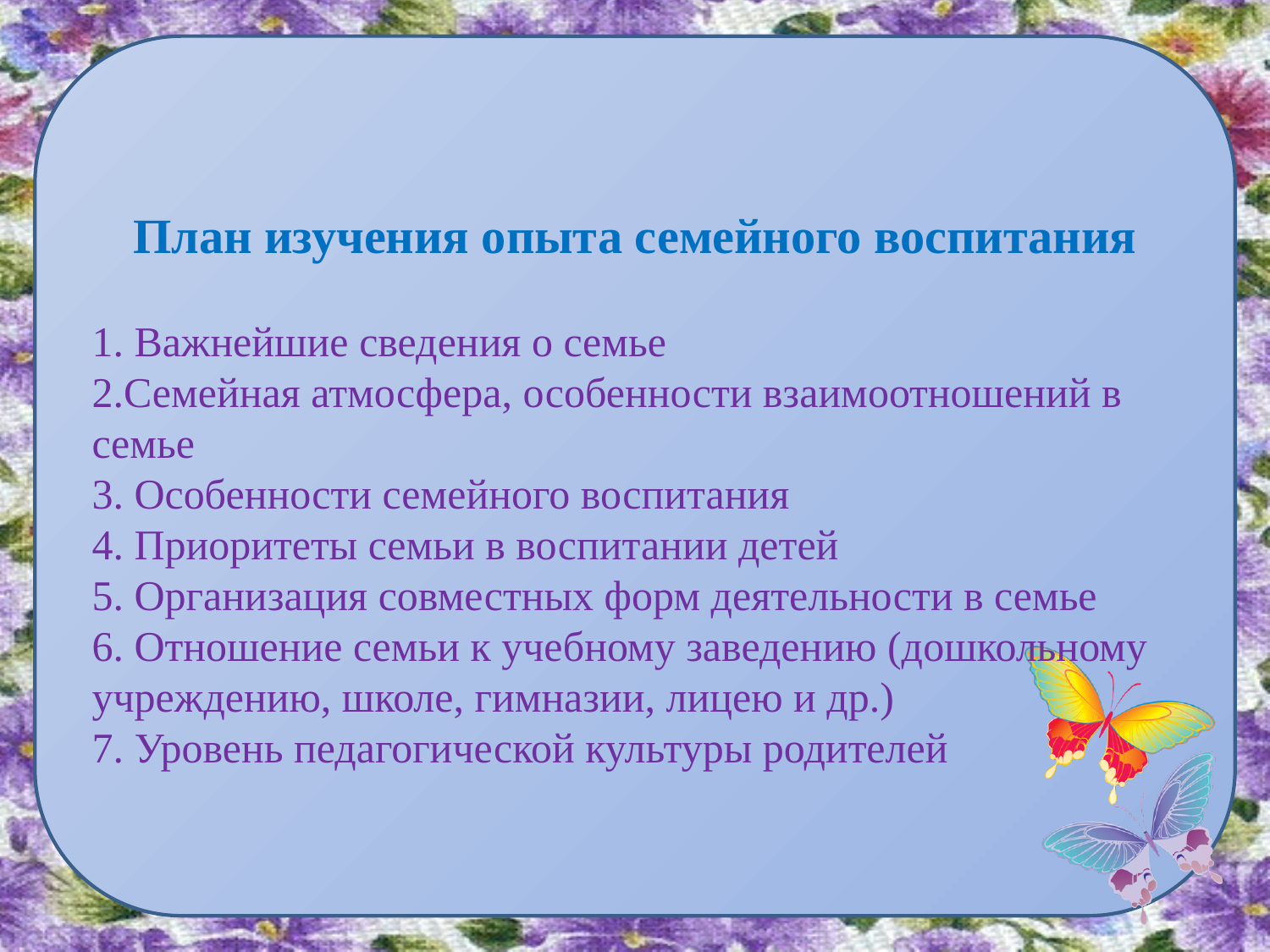

План изучения опыта семейного воспитания

1. Важнейшие сведения о семье
2.Семейная атмосфера, особенности взаимоотношений в семье
3. Особенности семейного воспитания
4. Приоритеты семьи в воспитании детей
5. Организация совместных форм деятельности в семье
6. Отношение семьи к учебному заведению (дошкольному учреждению, школе, гимназии, лицею и др.)
7. Уровень педагогической культуры родителей